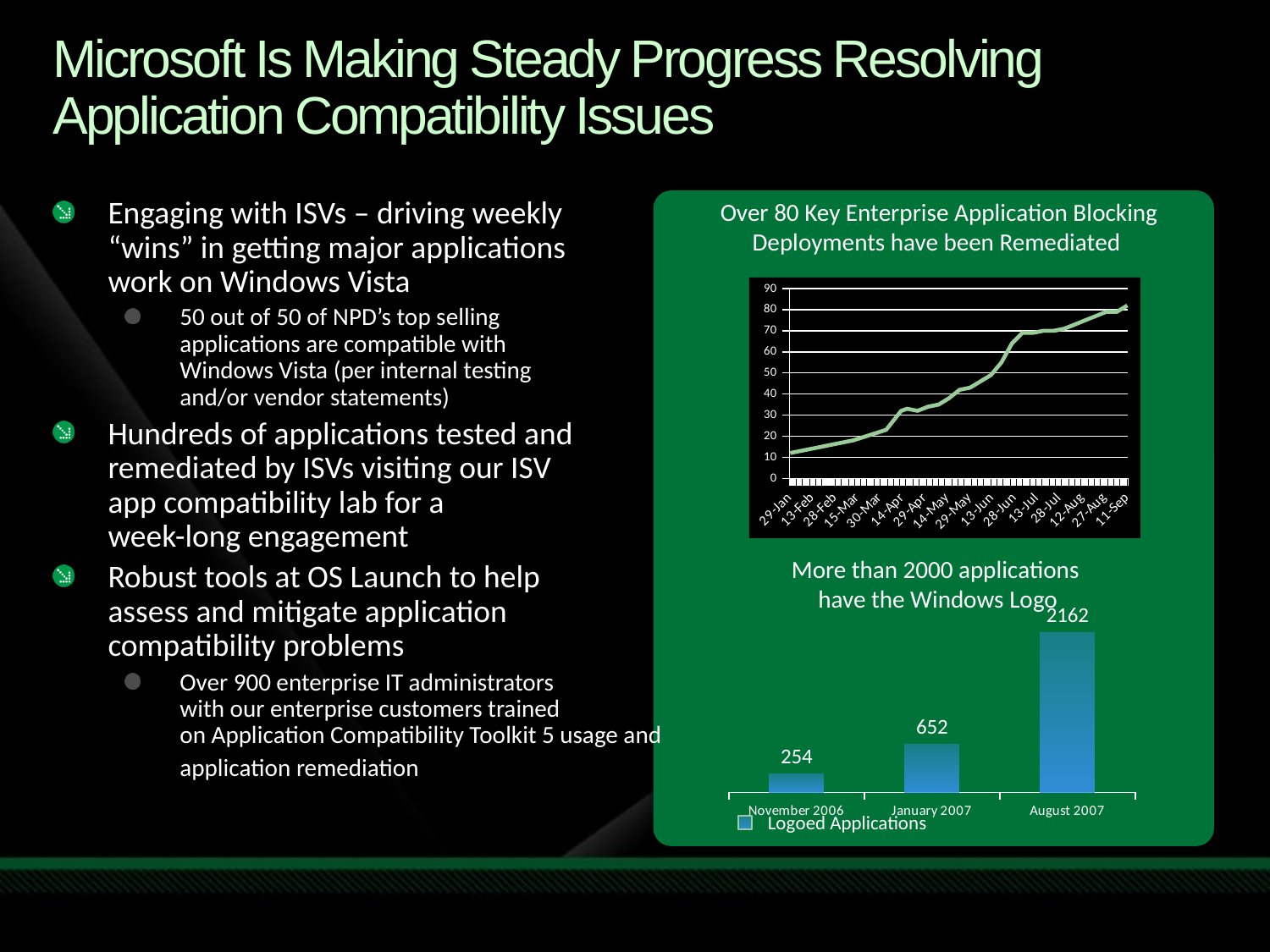

# Microsoft Is Making Steady Progress Resolving Application Compatibility Issues

Over 80 Key Enterprise Application Blocking Deployments have been Remediated
Engaging with ISVs – driving weekly
“wins” in getting major applications
work on Windows Vista
50 out of 50 of NPD’s top selling
applications are compatible with
Windows Vista (per internal testing
and/or vendor statements)
Hundreds of applications tested and
remediated by ISVs visiting our ISV
app compatibility lab for a
week-long engagement
Robust tools at OS Launch to help
assess and mitigate application
compatibility problems
Over 900 enterprise IT administrators
with our enterprise customers trained
on Application Compatibility Toolkit 5 usage and application remediation

### Chart

| Category | Series 1 |
|---|---|
| 39111 | 12.0 |
| 39118 | 13.0 |
| 39153 | 18.0 |
| 39175 | 23.0 |
| 39185 | 32.0 |
| 39189 | 33.0 |
| 39196 | 32.0 |
| 39203 | 34.0 |
| 39210 | 35.0 |
| 39217 | 38.0 |
| 39224 | 42.0 |
| 39231 | 43.0 |
| 39238 | 46.0 |
| 39245 | 49.0 |
| 39252 | 55.0 |
| 39259 | 64.0 |
| 39266 | 69.0 |
| 39273 | 69.0 |
| 39280 | 70.0 |
| 39287 | 70.0 |
| 39294 | 71.0 |
| 39301 | 73.0 |
| 39308 | 75.0 |
| 39322 | 79.0 |
| 39329 | 79.0 |
| 39336 | 82.0 |
More than 2000 applications
have the Windows Logo

### Chart

| Category | Devices in Millions |
|---|---|
| November 2006 | 254.0 |
| January 2007 | 652.0 |
| August 2007 | 2162.0 |
Logoed Applications